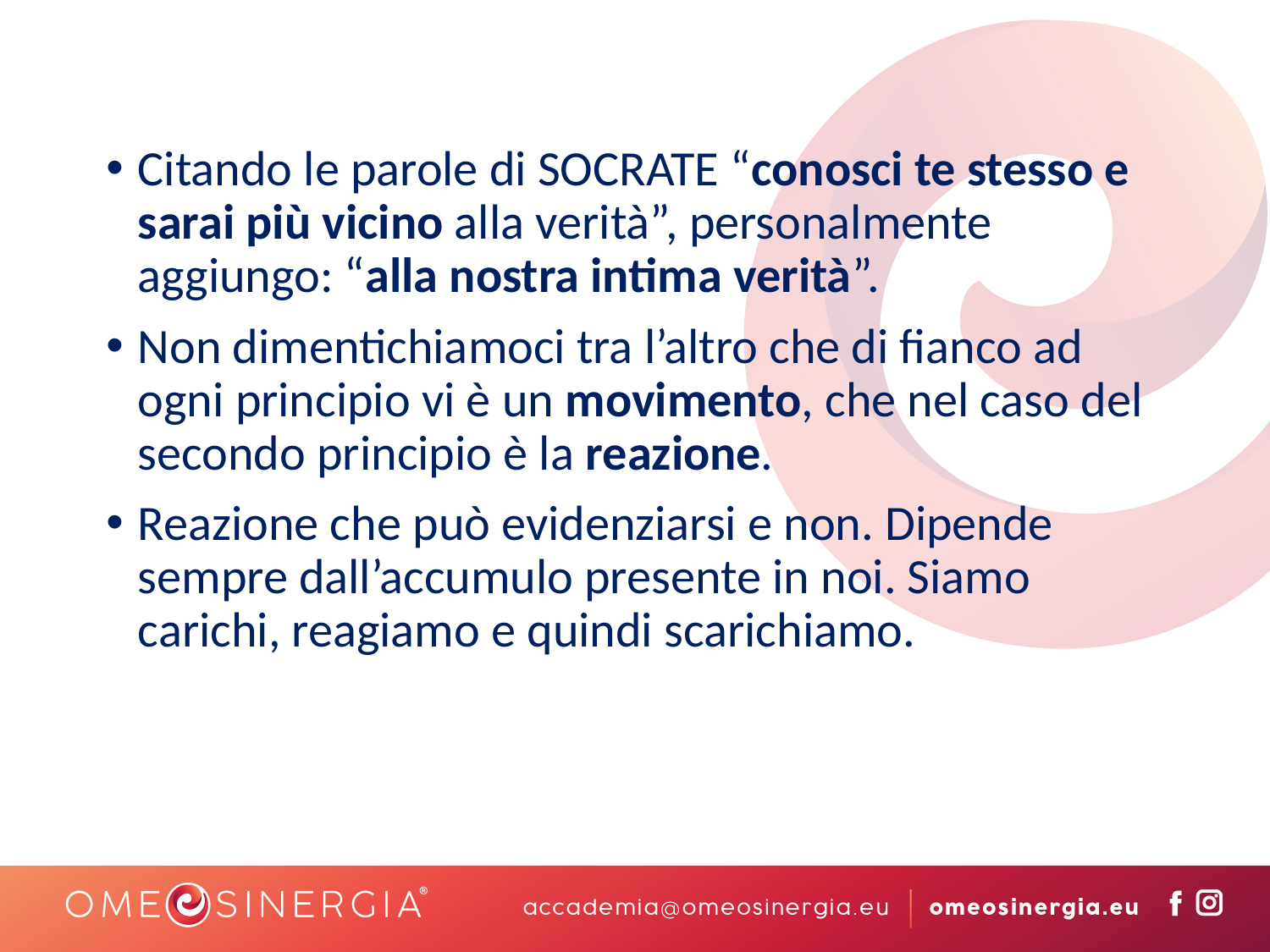

Citando le parole di SOCRATE “conosci te stesso e sarai più vicino alla verità”, personalmente aggiungo: “alla nostra intima verità”.
Non dimentichiamoci tra l’altro che di fianco ad ogni principio vi è un movimento, che nel caso del secondo principio è la reazione.
Reazione che può evidenziarsi e non. Dipende sempre dall’accumulo presente in noi. Siamo carichi, reagiamo e quindi scarichiamo.